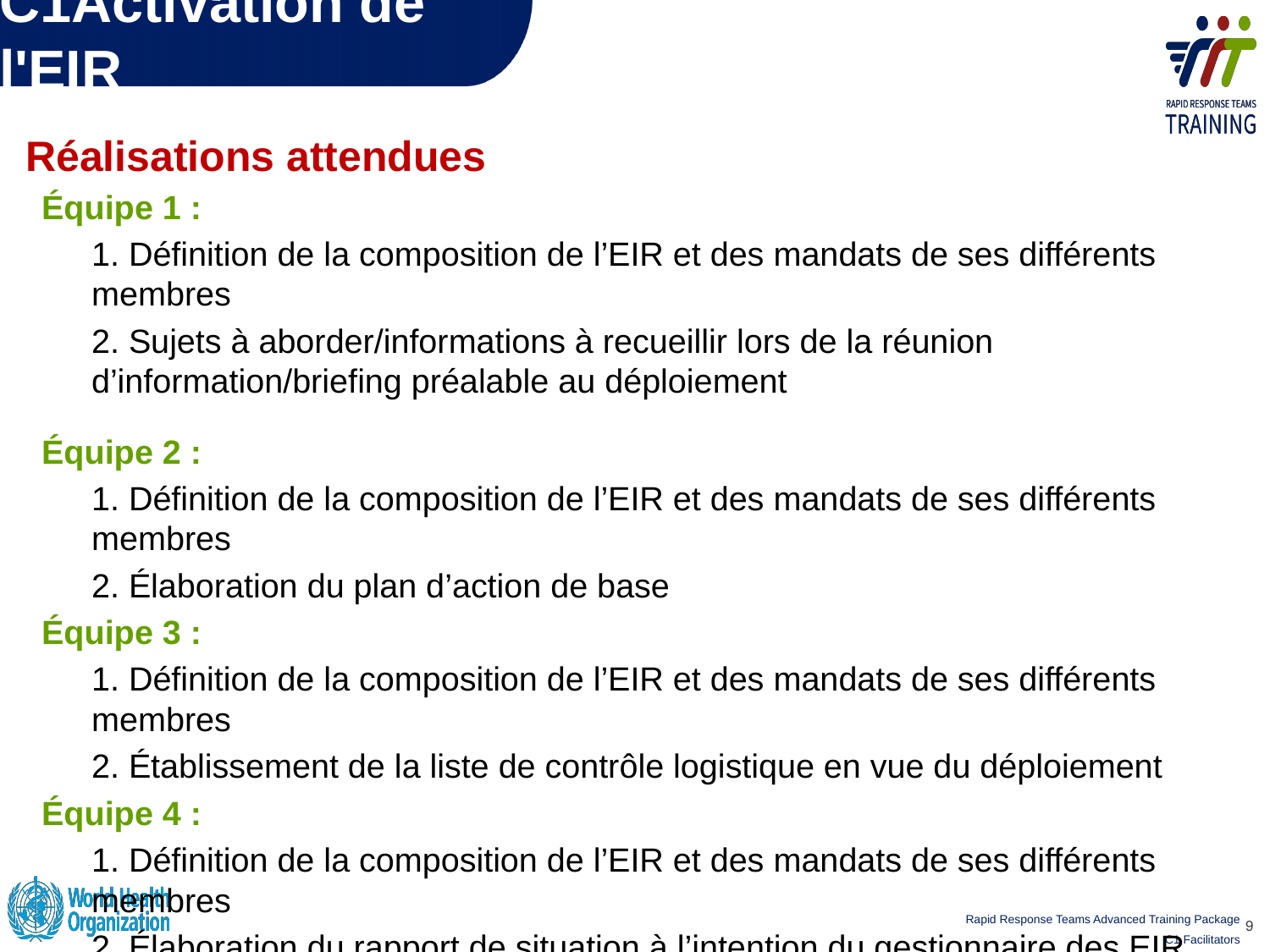

# C1Activation de l'EIR
Réalisations attendues
Équipe 1 :
1. Définition de la composition de l’EIR et des mandats de ses différents membres
2. Sujets à aborder/informations à recueillir lors de la réunion d’information/briefing préalable au déploiement

Équipe 2 :
1. Définition de la composition de l’EIR et des mandats de ses différents membres
2. Élaboration du plan d’action de base
Équipe 3 :
1. Définition de la composition de l’EIR et des mandats de ses différents membres
2. Établissement de la liste de contrôle logistique en vue du déploiement
Équipe 4 :
1. Définition de la composition de l’EIR et des mandats de ses différents membres
2. Élaboration du rapport de situation à l’intention du gestionnaire des EIR au Centre d’opérations d’urgence en vue des étapes suivantes